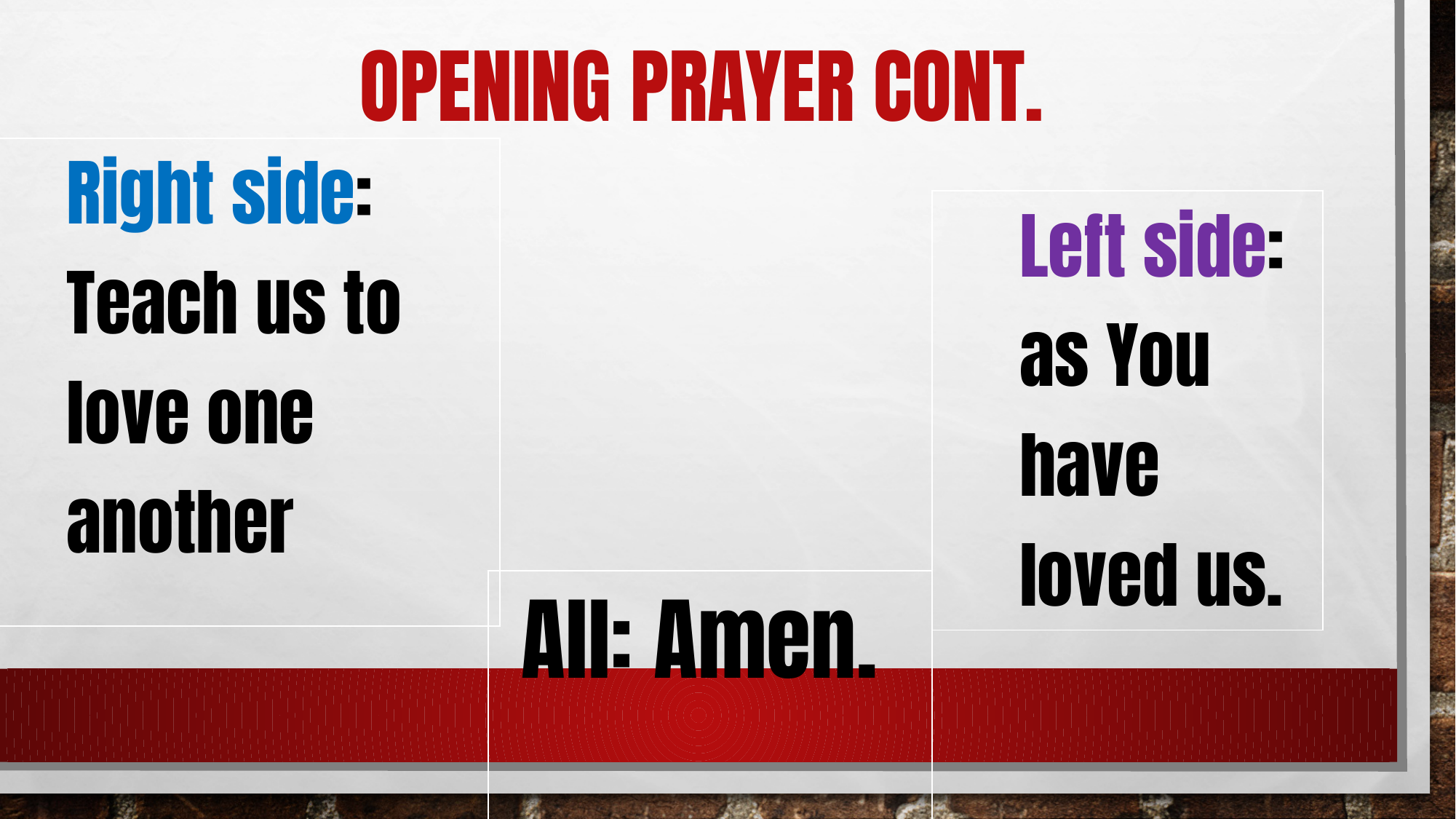

# Opening prayer cont.
| Right side: Teach us to love one another |
| --- |
| Left side: as You have loved us. |
| --- |
| All: Amen. |
| --- |